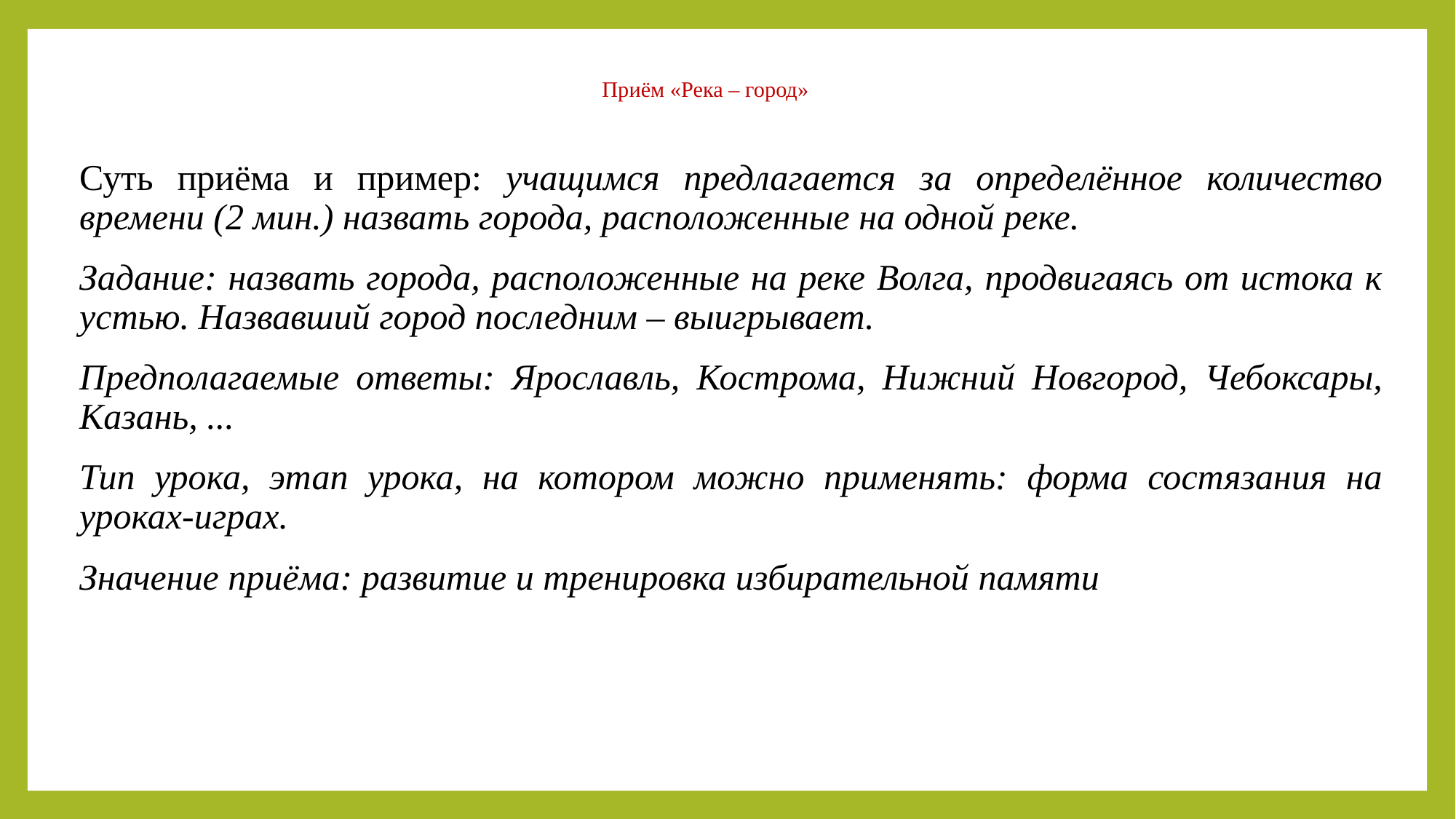

# Приём «Река – город»
Суть приёма и пример: учащимся предлагается за определённое количество времени (2 мин.) назвать города, расположенные на одной реке.
Задание: назвать города, расположенные на реке Волга, продвигаясь от истока к устью. Назвавший город последним – выигрывает.
Предполагаемые ответы: Ярославль, Кострома, Нижний Новгород, Чебоксары, Казань, ...
Тип урока, этап урока, на котором можно применять: форма состязания на уроках-играх.
Значение приёма: развитие и тренировка избирательной памяти